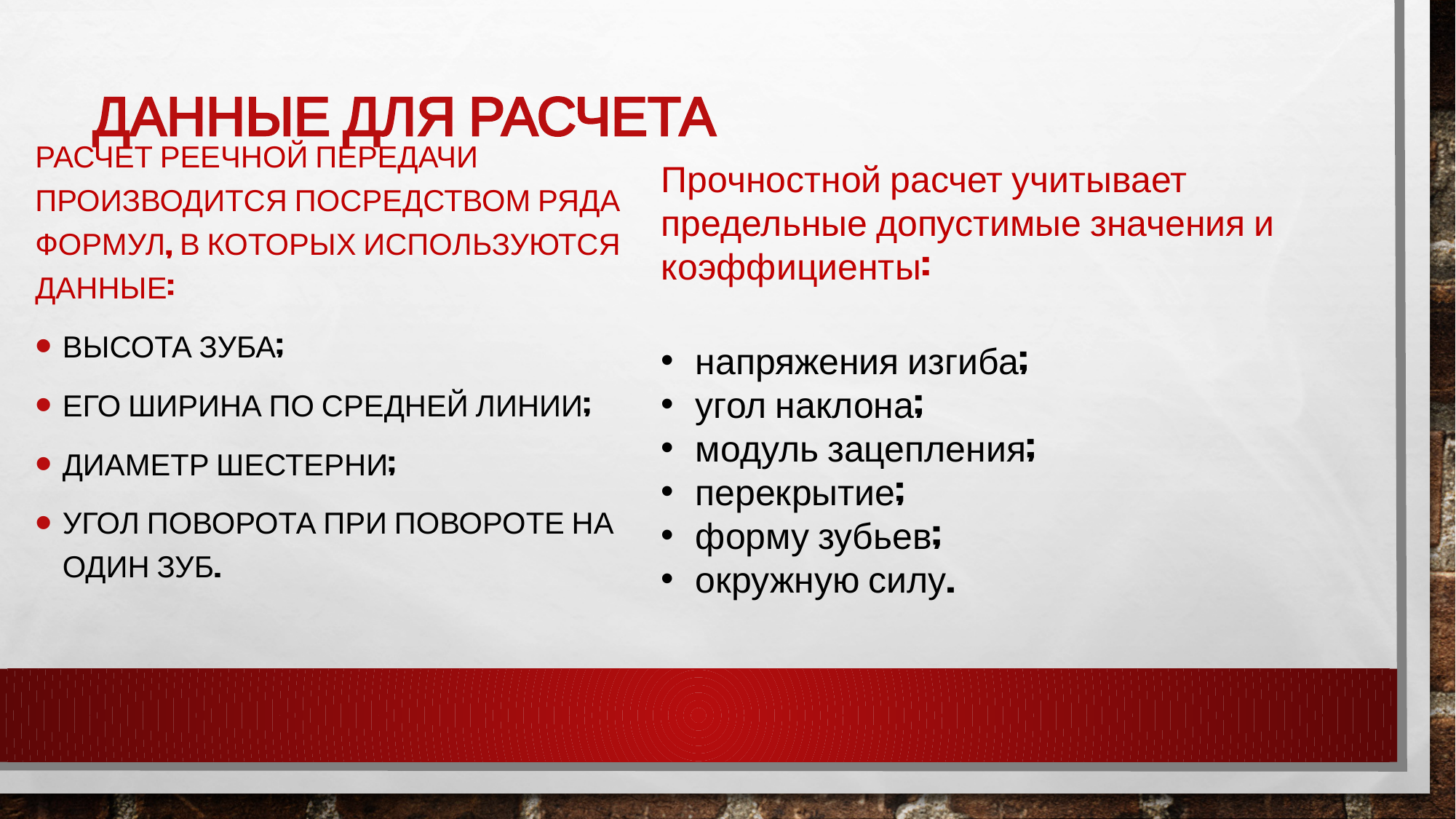

# Данные для расчета
Прочностной расчет учитывает предельные допустимые значения и коэффициенты:

напряжения изгиба;
угол наклона;
модуль зацепления;
перекрытие;
форму зубьев;
окружную силу.
Расчет реечной передачи производится посредством ряда формул, в которых используются данные:
высота зуба;
его ширина по средней линии;
диаметр шестерни;
угол поворота при повороте на один зуб.